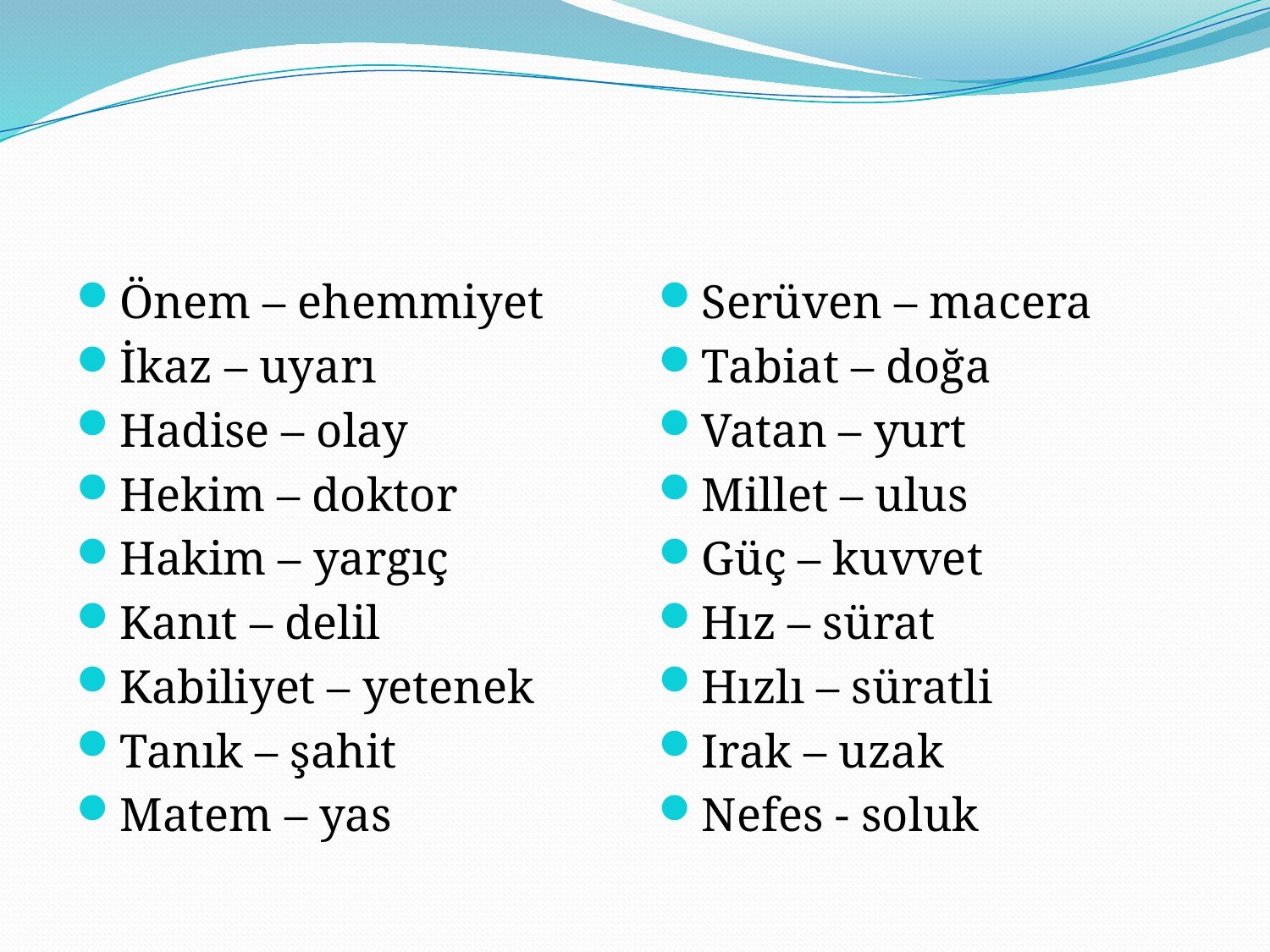

#
Önem – ehemmiyet
İkaz – uyarı
Hadise – olay
Hekim – doktor
Hakim – yargıç
Kanıt – delil
Kabiliyet – yetenek
Tanık – şahit
Matem – yas
Serüven – macera
Tabiat – doğa
Vatan – yurt
Millet – ulus
Güç – kuvvet
Hız – sürat
Hızlı – süratli
Irak – uzak
Nefes - soluk